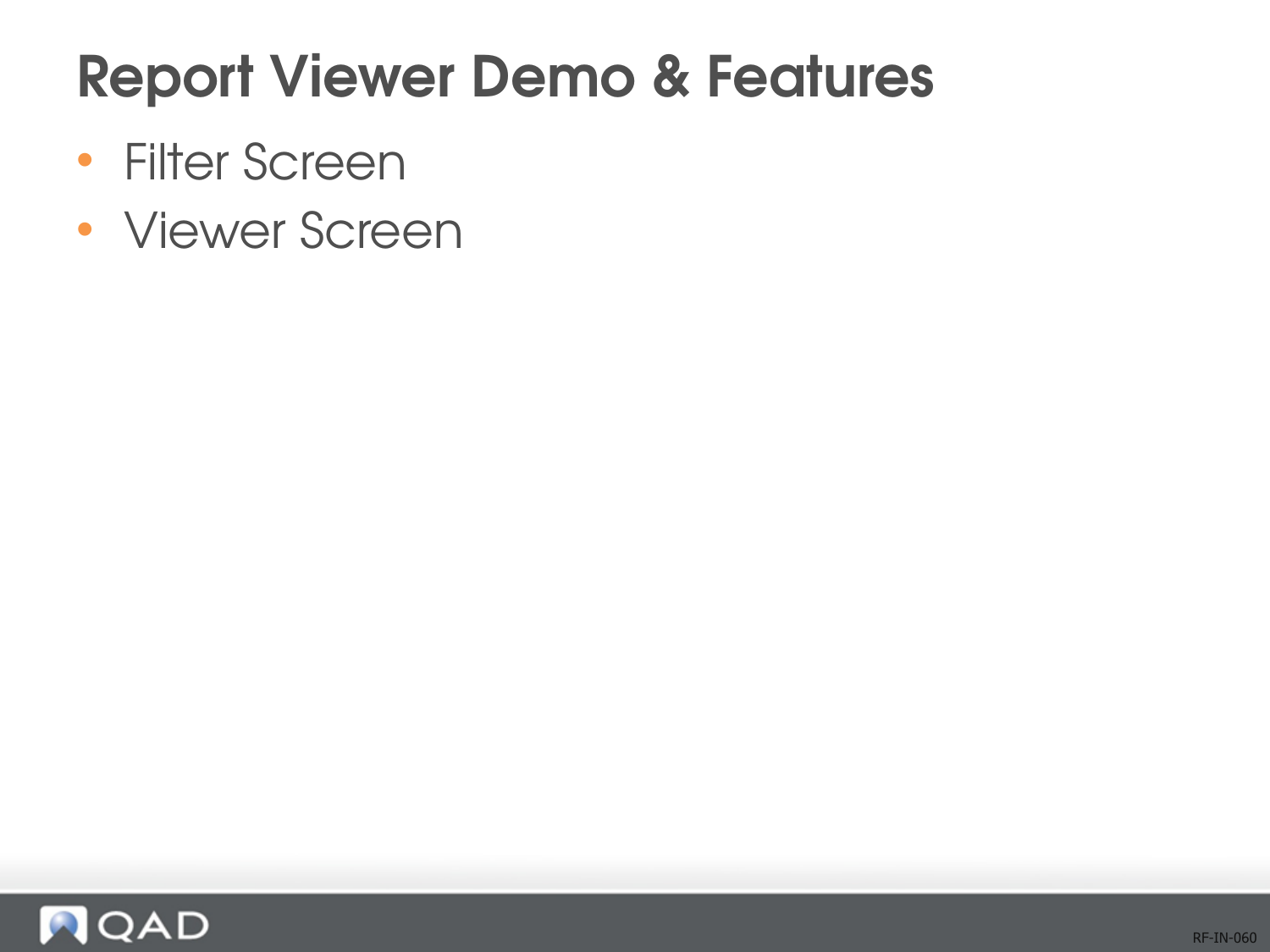

# Report Viewer Demo & Features
Filter Screen
Viewer Screen

RF-IN-060